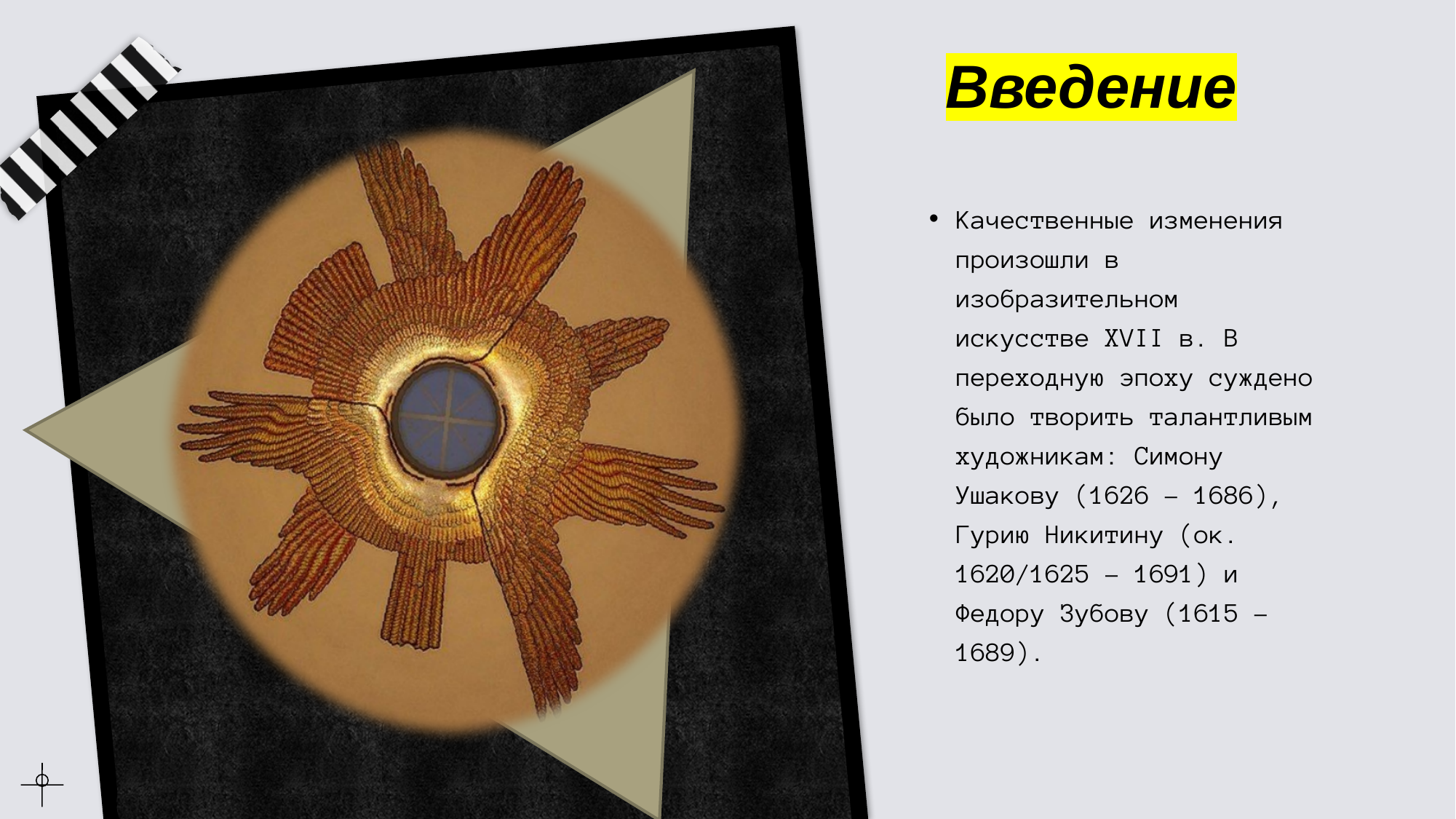

# Введение

Качественные изменения произошли в изобразительном искусстве XVII в. В  переходную эпоху суждено было творить талантливым художникам: Симону Ушакову (1626 – 1686), Гурию Никитину (ок. 1620/1625 – 1691) и Федору Зубову (1615 – 1689).